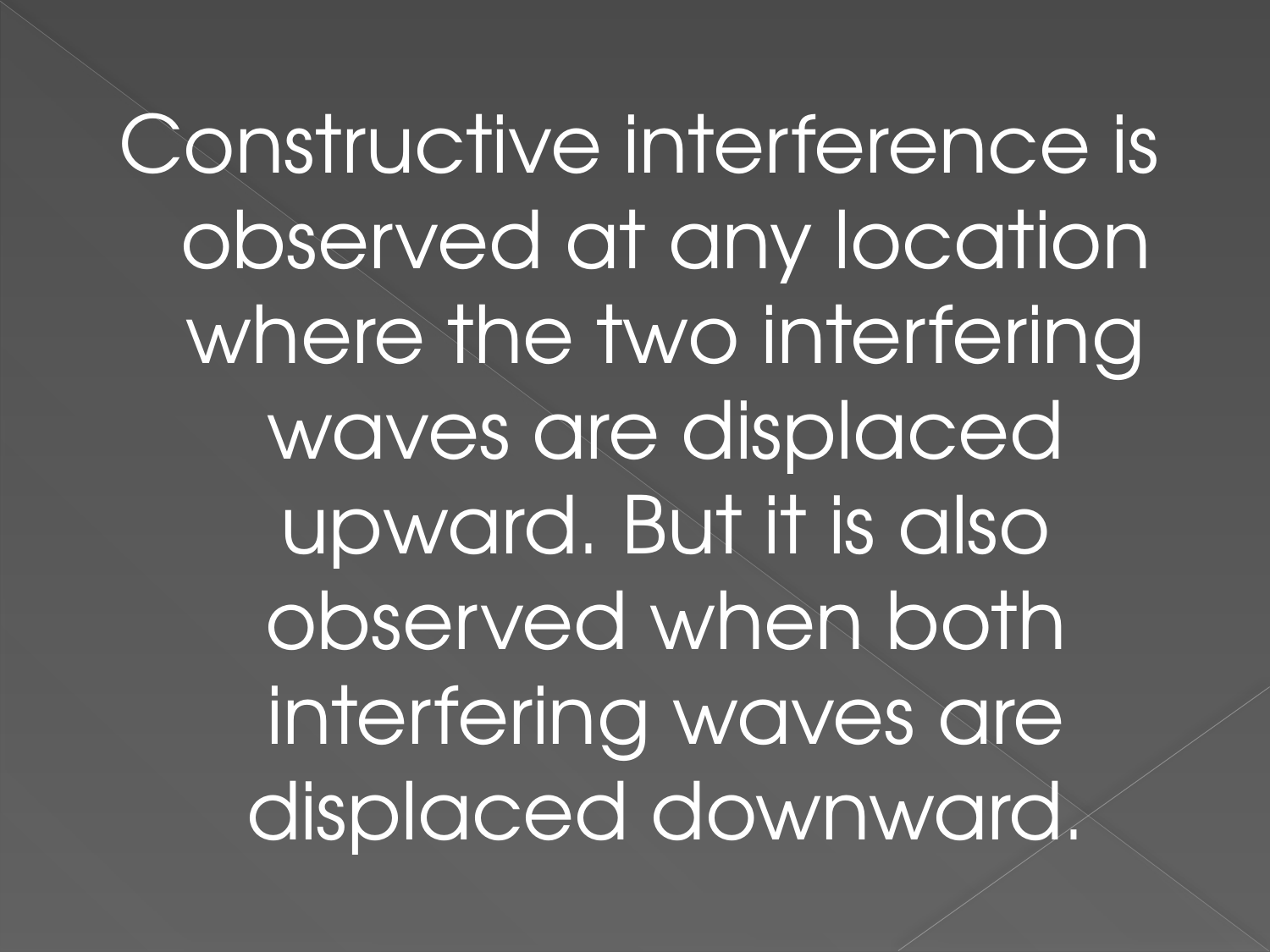

Constructive interference is observed at any location where the two interfering waves are displaced upward. But it is also observed when both interfering waves are displaced downward.